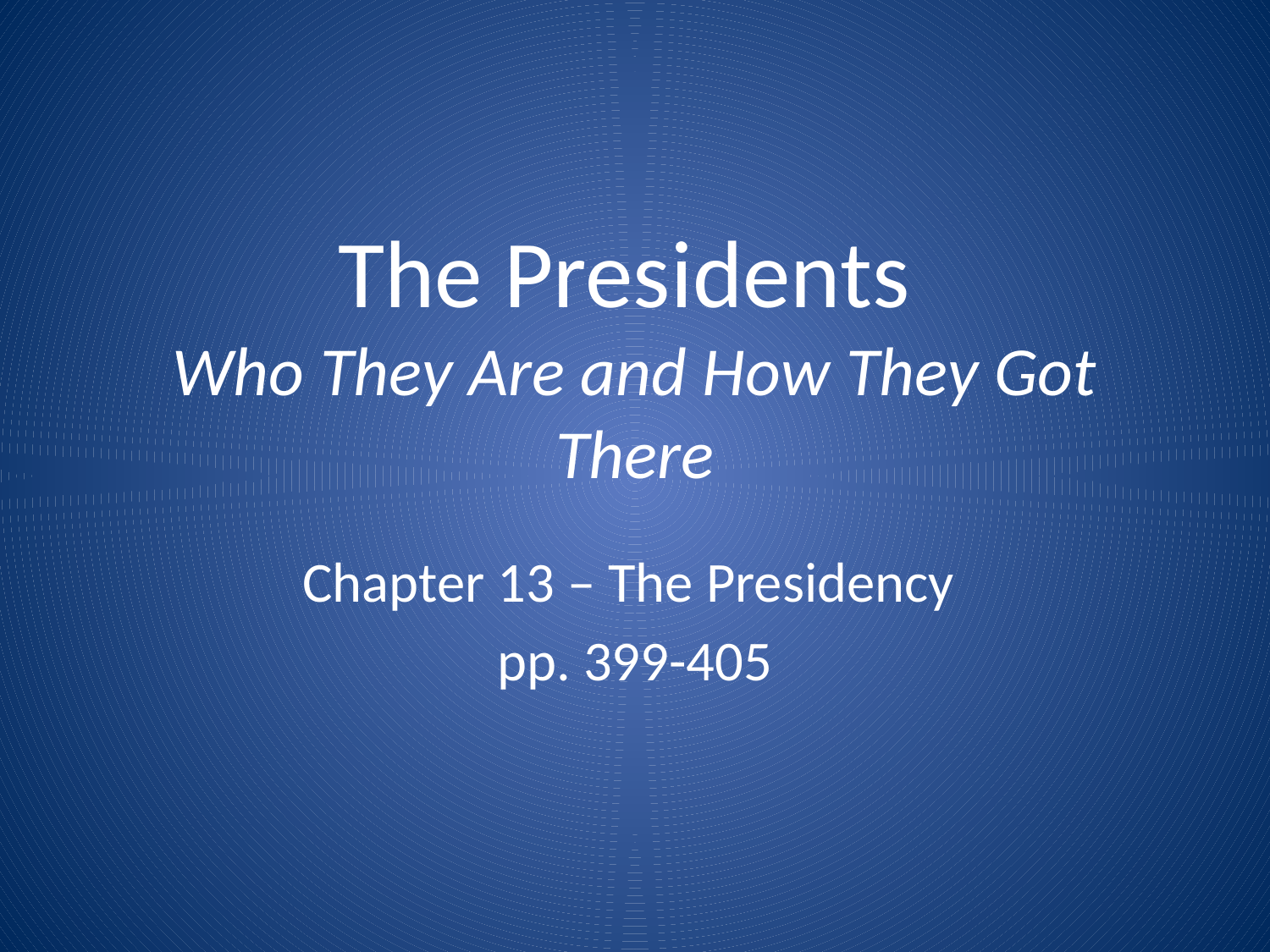

# The Presidents Who They Are and How They Got There
Chapter 13 – The Presidency
pp. 399-405